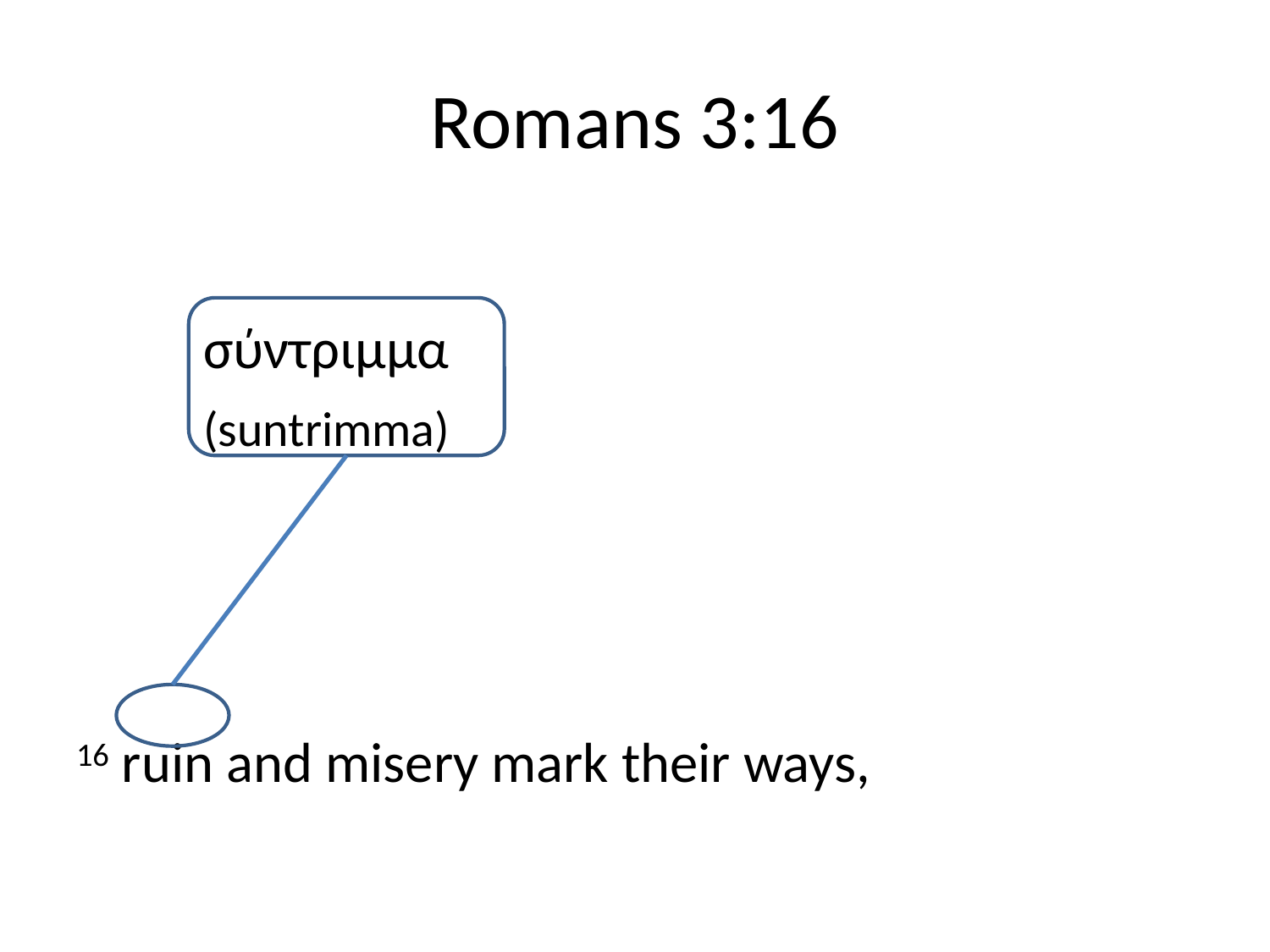

# Romans 3:16

	σύντριμμα
	(suntrimma)

16 ruin and misery mark their ways,